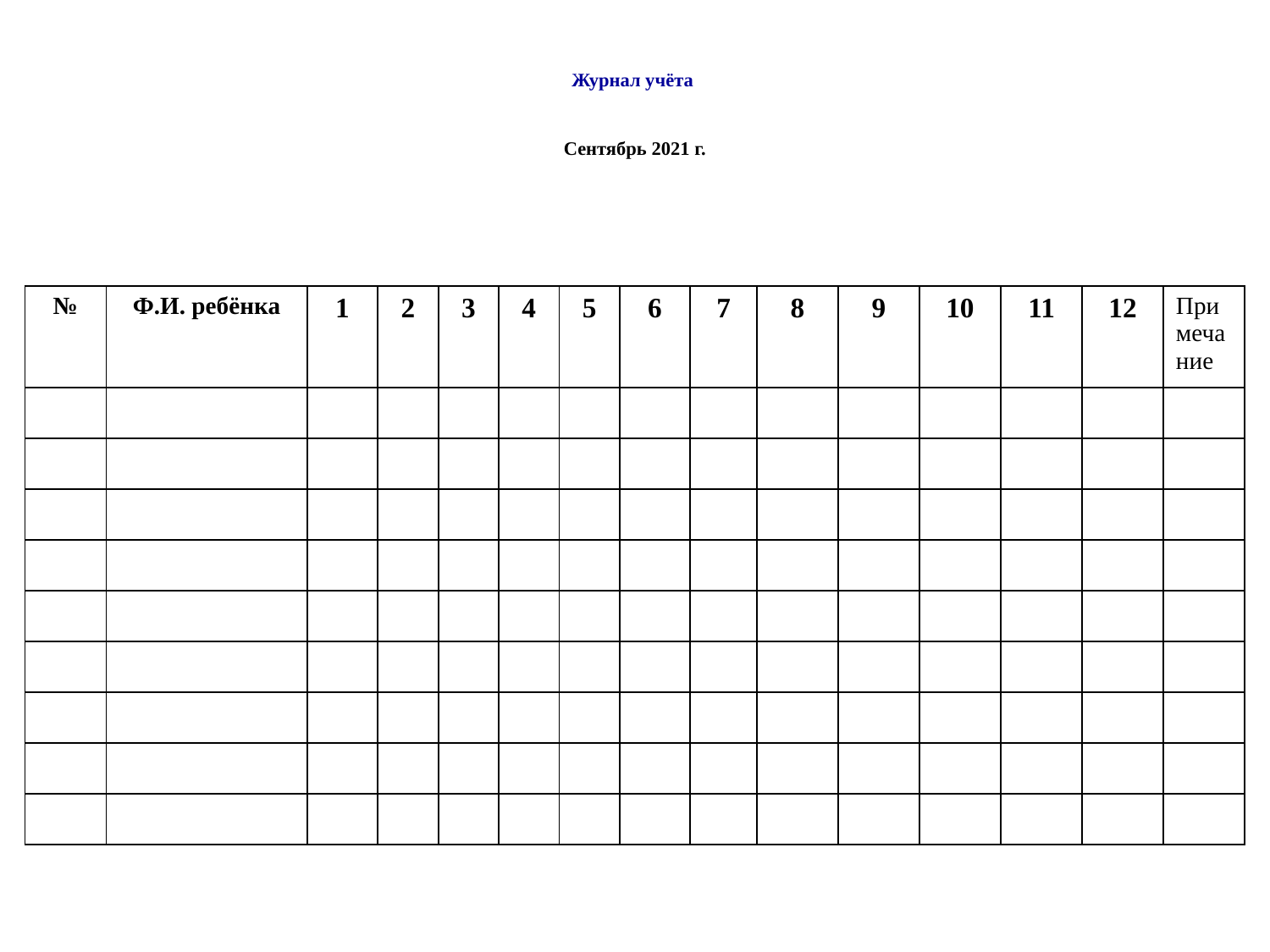

# Журнал учёта Сентябрь 2021 г.
| № | Ф.И. ребёнка | 1 | 2 | 3 | 4 | 5 | 6 | 7 | 8 | 9 | 10 | 11 | 12 | Примечание |
| --- | --- | --- | --- | --- | --- | --- | --- | --- | --- | --- | --- | --- | --- | --- |
|  |  |  |  |  |  |  |  |  |  |  |  |  |  |  |
|  |  |  |  |  |  |  |  |  |  |  |  |  |  |  |
|  |  |  |  |  |  |  |  |  |  |  |  |  |  |  |
|  |  |  |  |  |  |  |  |  |  |  |  |  |  |  |
|  |  |  |  |  |  |  |  |  |  |  |  |  |  |  |
|  |  |  |  |  |  |  |  |  |  |  |  |  |  |  |
|  |  |  |  |  |  |  |  |  |  |  |  |  |  |  |
|  |  |  |  |  |  |  |  |  |  |  |  |  |  |  |
|  |  |  |  |  |  |  |  |  |  |  |  |  |  |  |